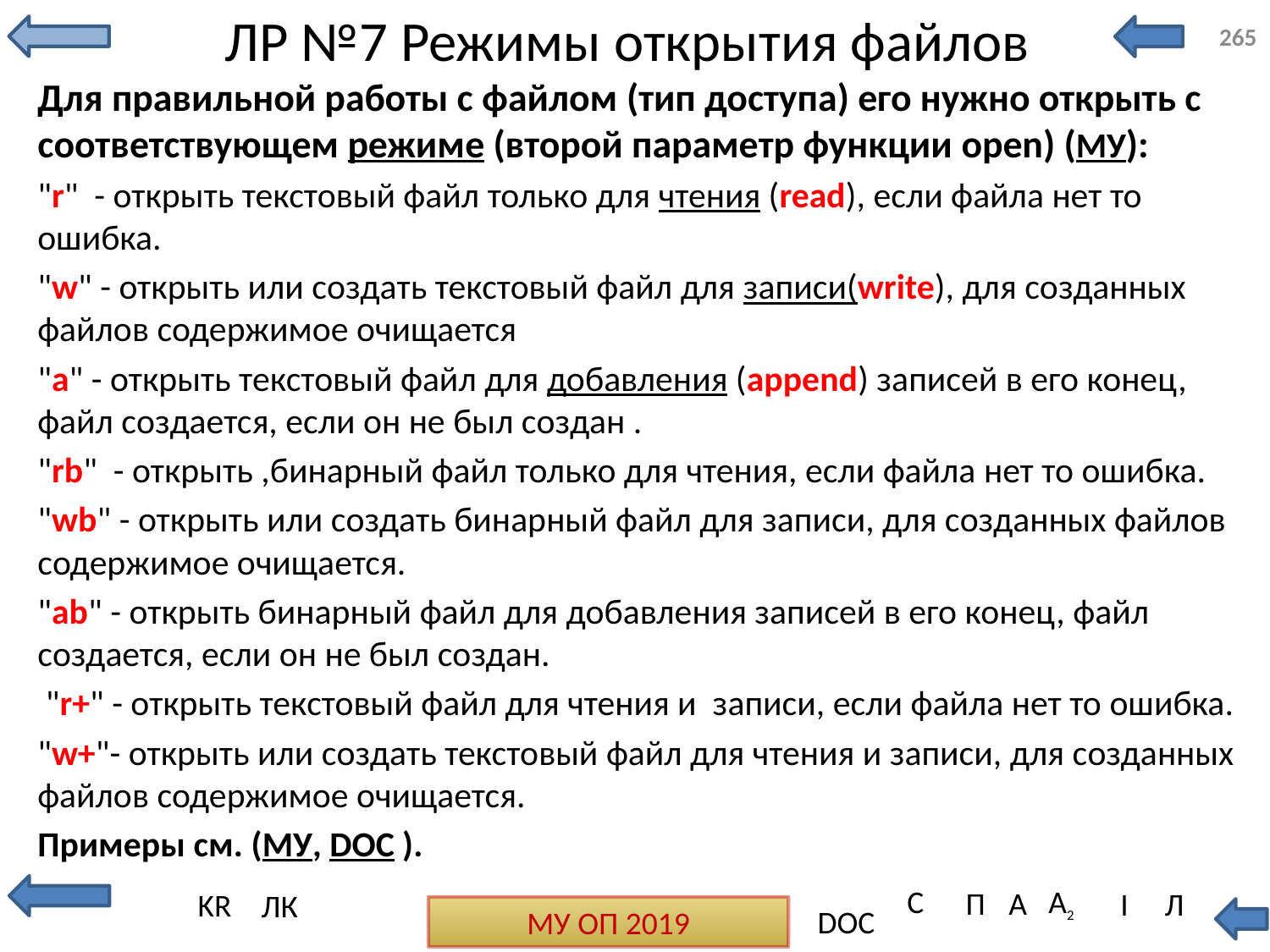

# ЛР №7 Режимы открытия файлов
265
Для правильной работы с файлом (тип доступа) его нужно открыть с соответствующем режиме (второй параметр функции open) (МУ):
"r"  - открыть текстовый файл только для чтения (read), если файла нет то ошибка.
"w" - открыть или создать текстовый файл для записи(write), для созданных файлов содержимое очищается
"a" - открыть текстовый файл для добавления (append) записей в его конец, файл создается, если он не был создан .
"rb"  - открыть ,бинарный файл только для чтения, если файла нет то ошибка.
"wb" - открыть или создать бинарный файл для записи, для созданных файлов содержимое очищается.
"ab" - открыть бинарный файл для добавления записей в его конец, файл создается, если он не был создан.
 "r+" - открыть текстовый файл для чтения и  записи, если файла нет то ошибка.
"w+"- открыть или создать текстовый файл для чтения и записи, для созданных файлов содержимое очищается.
Примеры см. (МУ, DOC ).